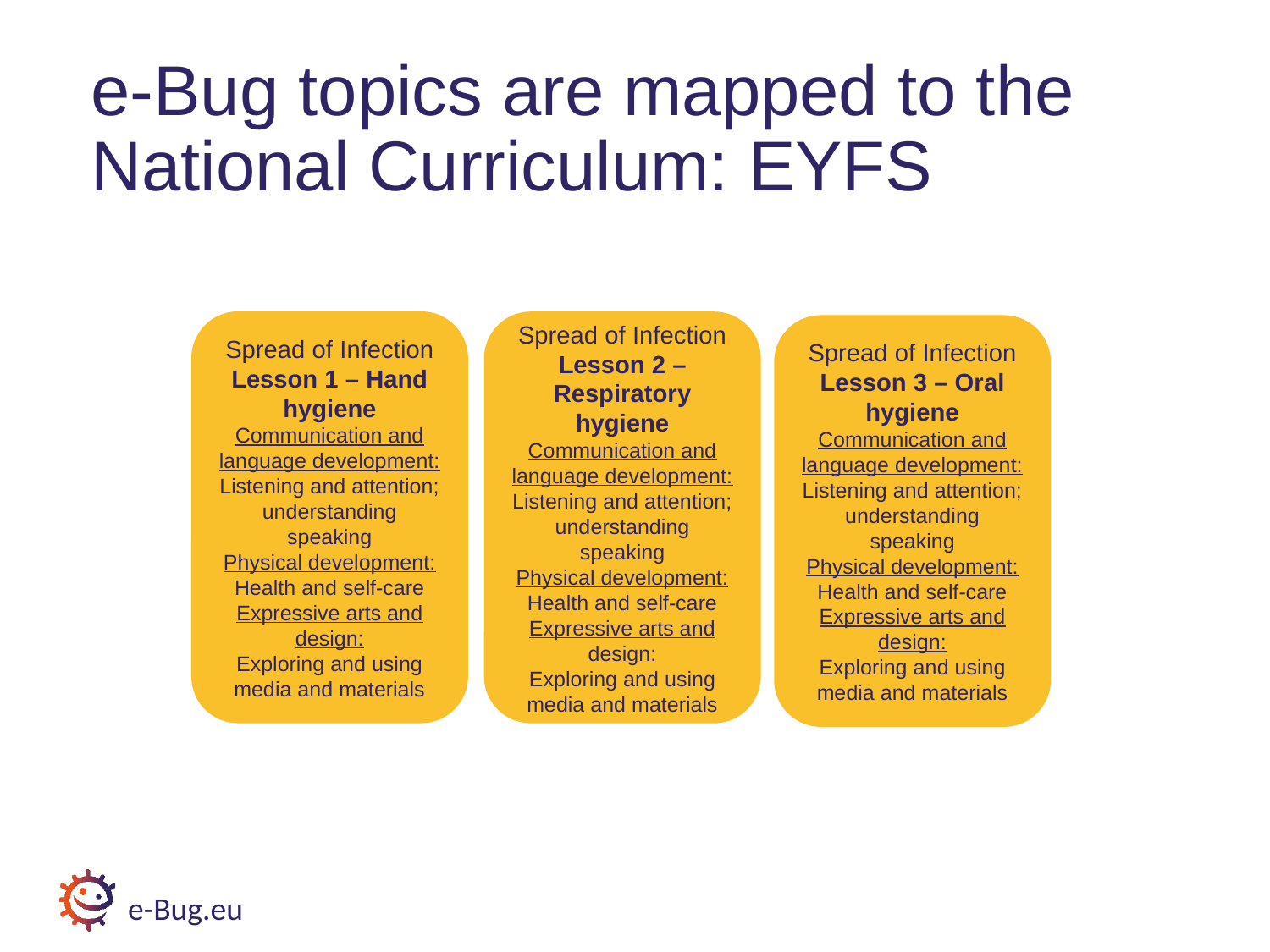

# e-Bug topics are mapped to the National Curriculum: EYFS
Spread of Infection
Lesson 1 – Hand hygiene
Communication and language development:
Listening and attention; understanding speaking
Physical development:
Health and self-care
Expressive arts and design:
Exploring and using media and materials
Spread of Infection
Lesson 2 – Respiratory hygiene
Communication and language development:
Listening and attention; understanding speaking
Physical development:
Health and self-care
Expressive arts and design:
Exploring and using media and materials
Spread of Infection
Lesson 3 – Oral hygiene
Communication and language development:
Listening and attention; understanding speaking
Physical development:
Health and self-care
Expressive arts and design:
Exploring and using media and materials
e-Bug.eu